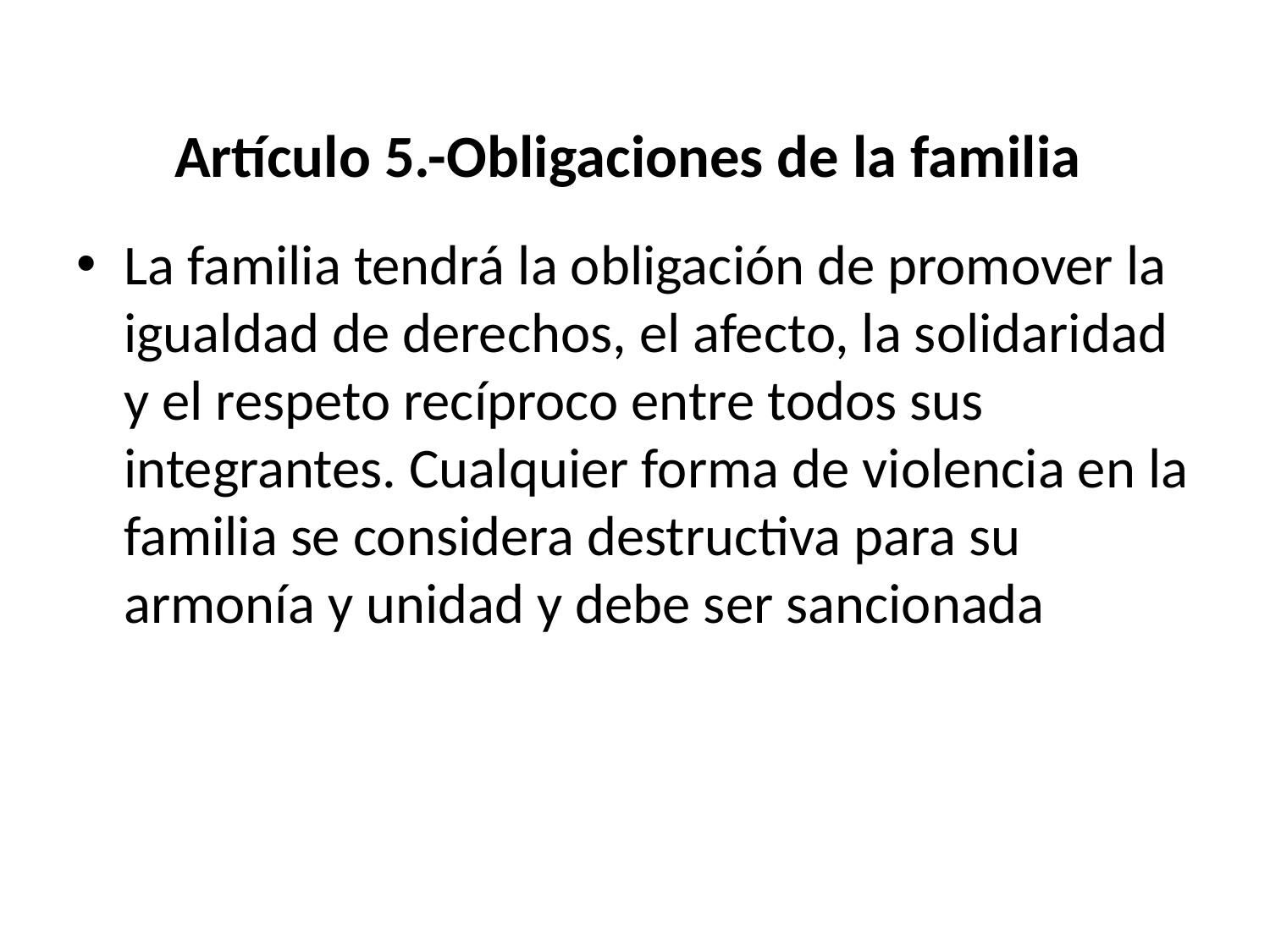

# Artículo 5.-Obligaciones de la familia
La familia tendrá la obligación de promover la igualdad de derechos, el afecto, la solidaridad y el respeto recíproco entre todos sus integrantes. Cualquier forma de violencia en la familia se considera destructiva para su armonía y unidad y debe ser sancionada